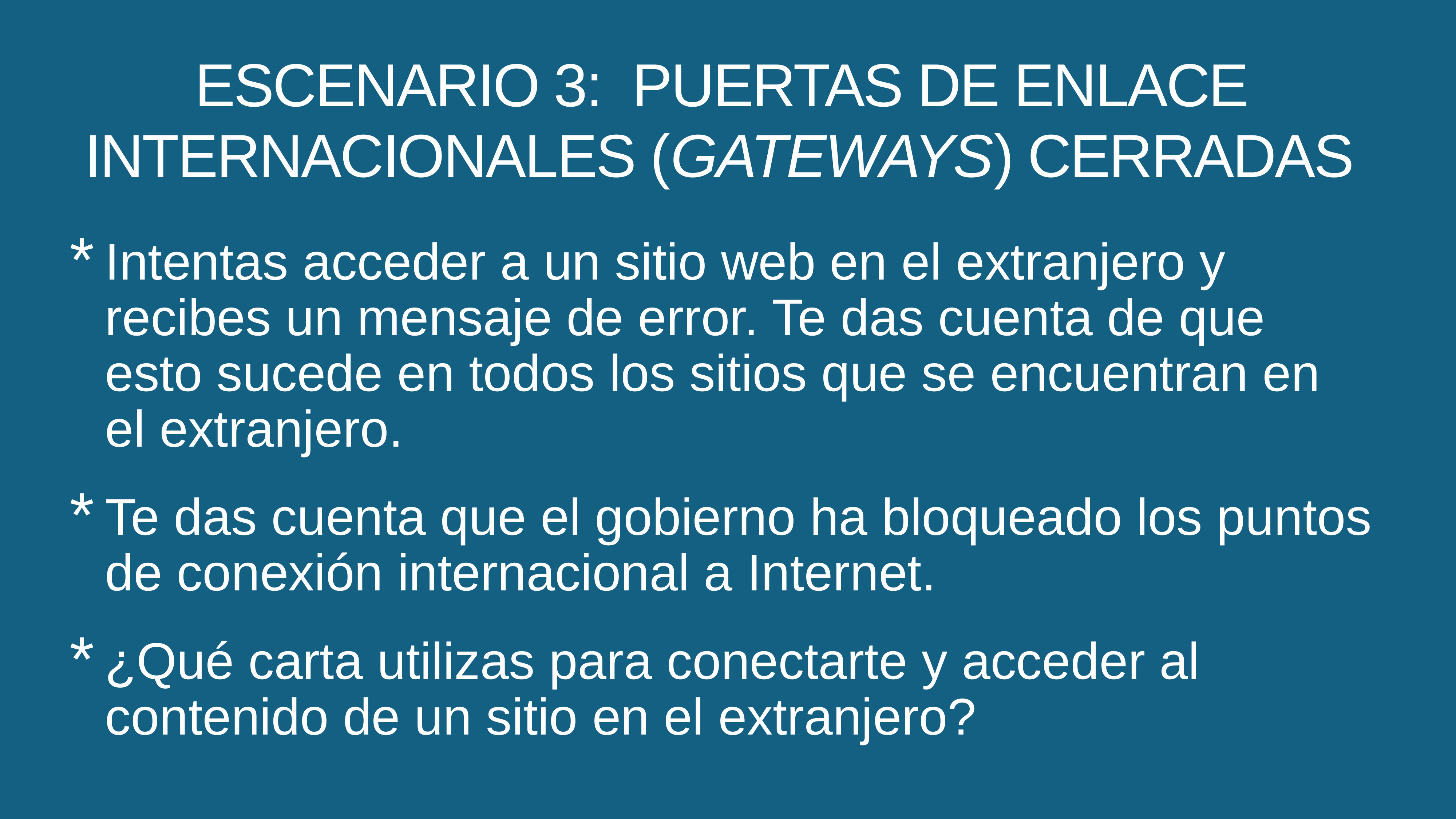

# eScenario 3:  PUERTAS DE ENLACE INTERNACIONALES (GATEWAYS) CERRADAS

Intentas acceder a un sitio web en el extranjero y recibes un mensaje de error. Te das cuenta de que esto sucede en todos los sitios que se encuentran en el extranjero.
Te das cuenta que el gobierno ha bloqueado los puntos de conexión internacional a Internet.
¿Qué carta utilizas para conectarte y acceder al contenido de un sitio en el extranjero?